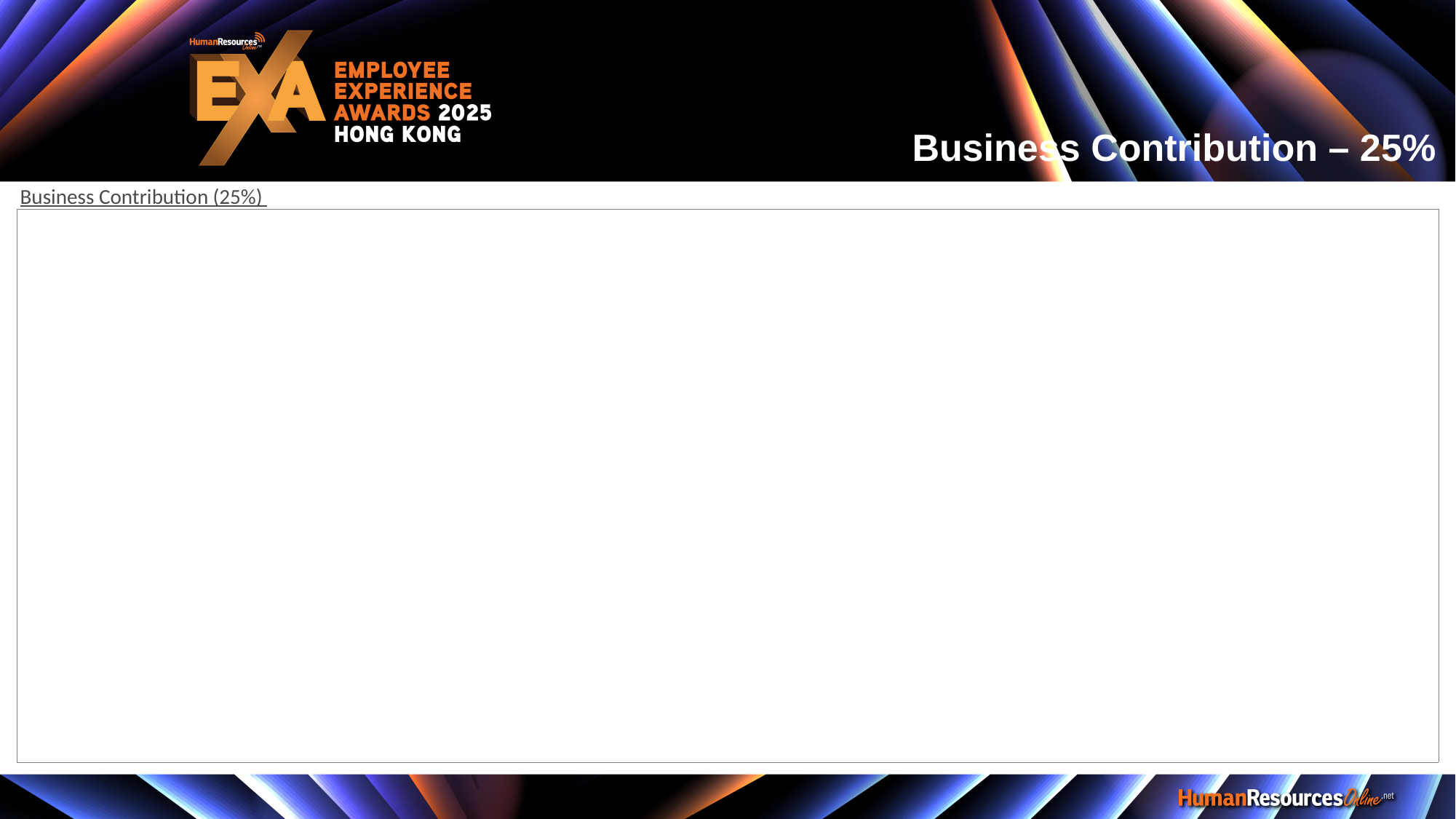

Business Contribution – 25%
Business Contribution (25%)
|  |
| --- |